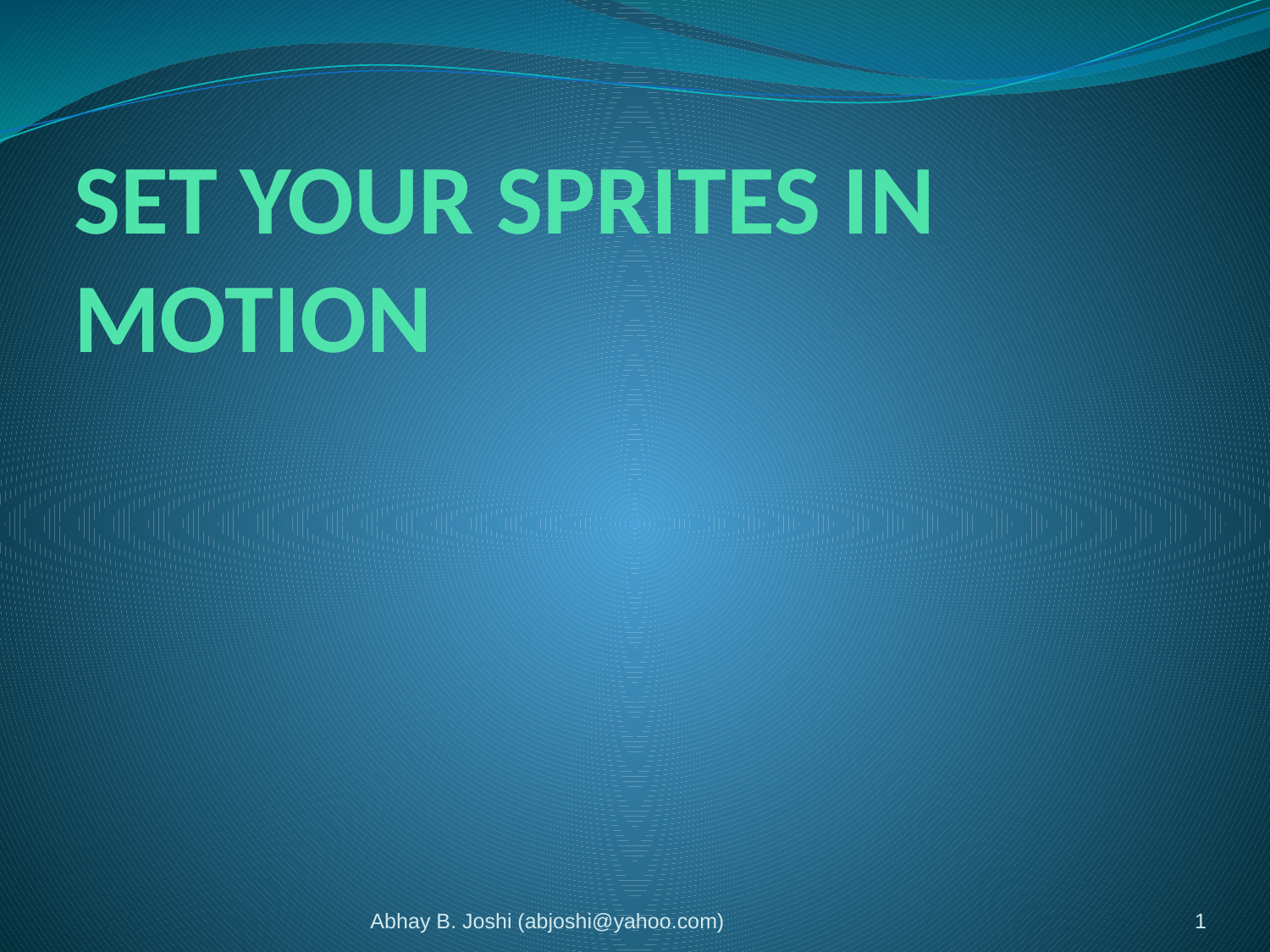

# SET YOUR SPRITES IN MOTION

Abhay B. Joshi (abjoshi@yahoo.com)
1